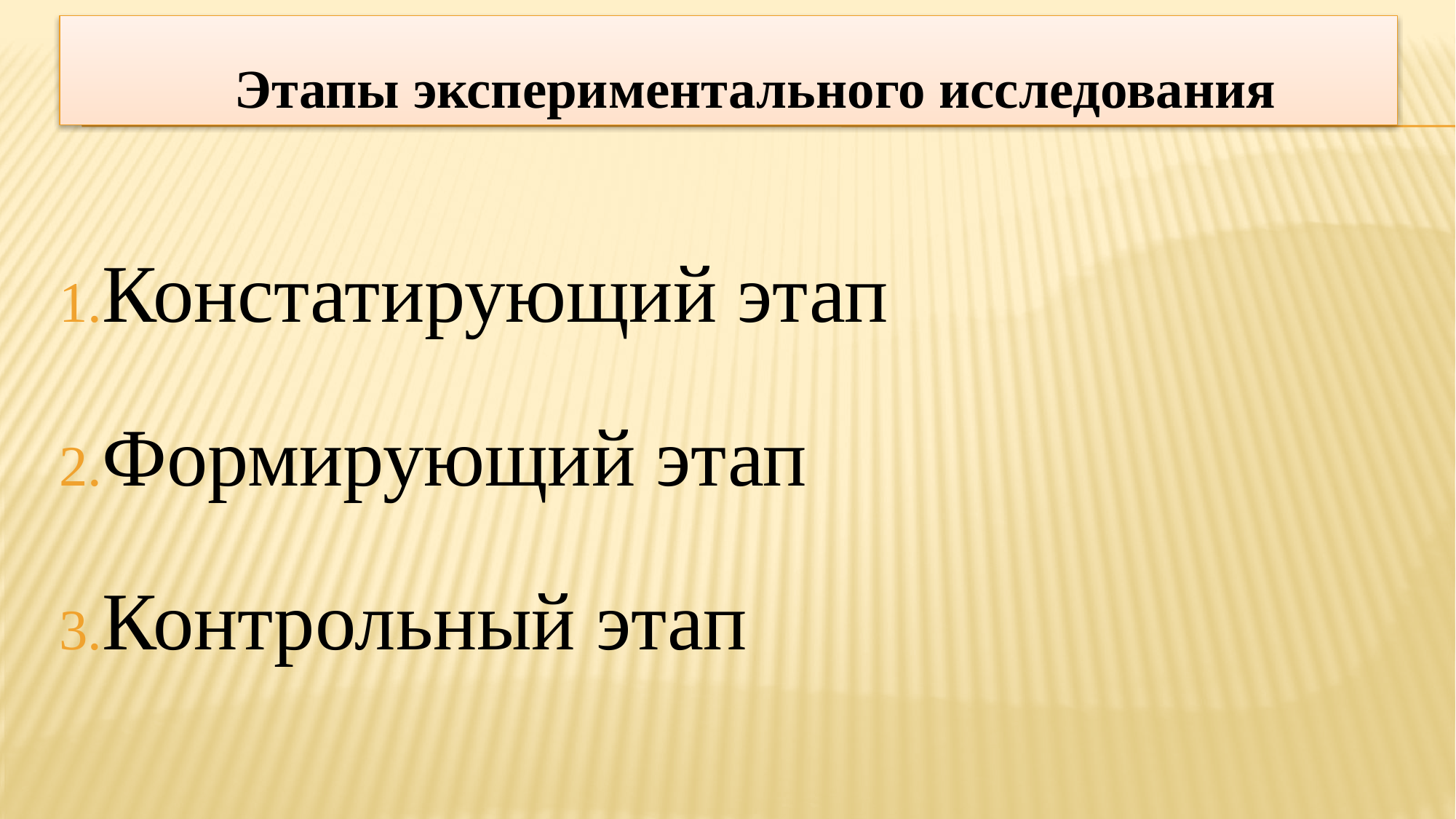

Этапы экспериментального исследования
Констатирующий этап
Формирующий этап
Контрольный этап